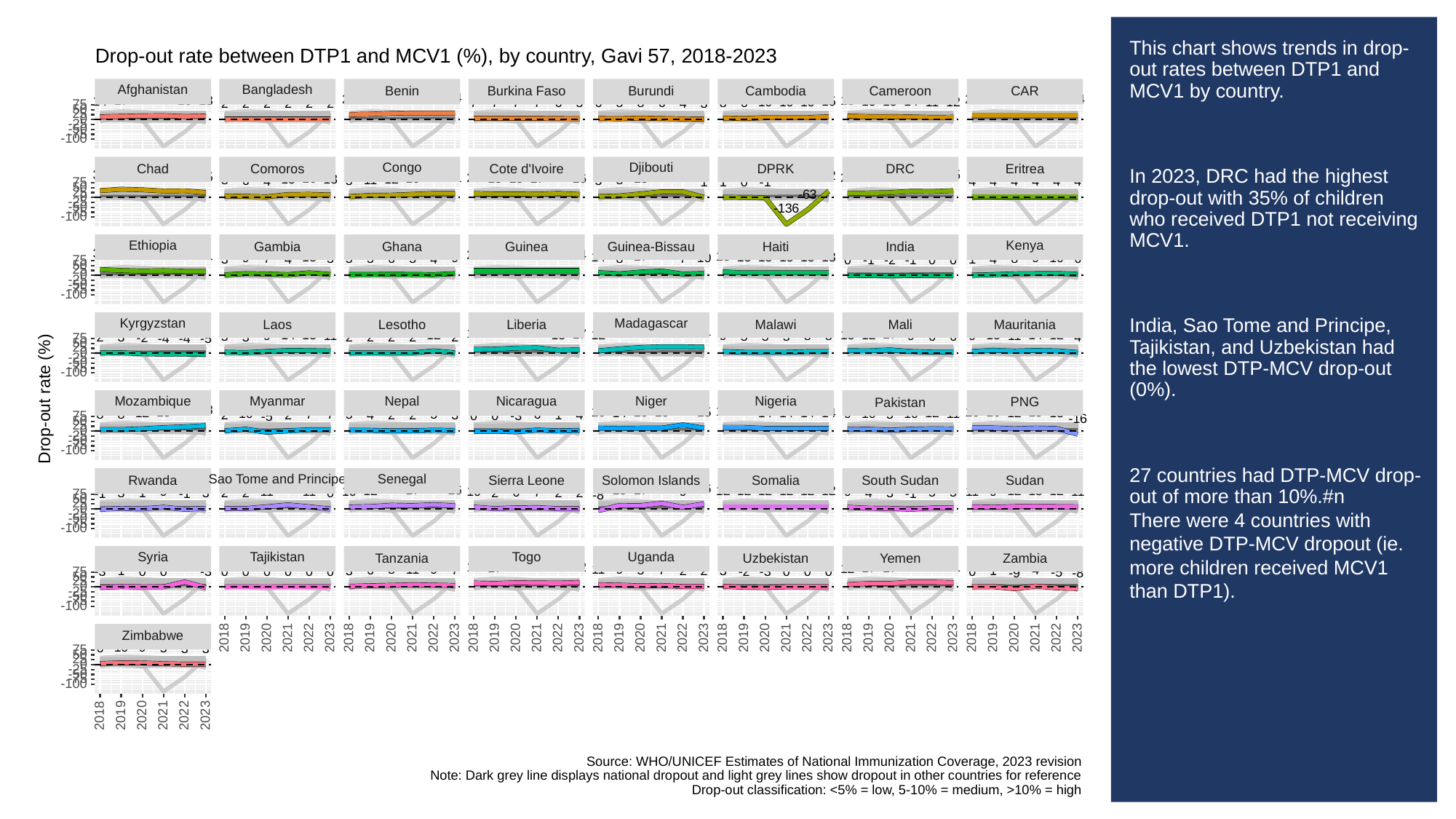

# This chart shows trends in drop-out rates between DTP1 and MCV1 by country.

In 2023, DRC had the highest drop-out with 35% of children who received DTP1 not receiving MCV1.

India, Sao Tome and Principe, Tajikistan, and Uzbekistan had the lowest DTP-MCV drop-out (0%).

27 countries had DTP-MCV drop-out of more than 10%.#n
There were 4 countries with negative DTP-MCV dropout (ie. more children received MCV1 than DTP1).

Drop-out rate between DTP1 and MCV1 (%), by country, Gavi 57, 2018-2023

Afghanistan
Bangladesh
Cambodia
Cameroon
CAR
Benin
Burkina Faso
Burundi
34
34
34
32
28
26
24
24
24
24
24
24
20
19
18
18
17
16
15
15
15
14
14
12
11
10
10
10
8
8
6
6
6
6
7
7
7
7
5
5
3
4
2
2
2
2
2
2
75

50

25

0

-25

-50

-75

-100

Congo
Djibouti
Chad
Comoros
Cote d'Ivoire
DRC
Eritrea
DPRK
42
39
35
35
34
33
32
32
31
29
29
25
25
23
22
21
21
21
20
18
18
18
17
16
16
16
15
13
12
11
8
8
6
5
5
4
4
4
4
4
4
4
1
1
0
75
-1

50

25

-63

0

-25

-50

-136

-75

-100

Kenya
Ethiopia
Gambia
Ghana
Guinea
Guinea-Bissau
Haiti
India
30
25
24
24
24
24
24
24
24
22
22
21
21
18
17
14
13
13
13
13
13
13
10
10
9
9
9
8
8
6
6
7
7
5
5
5
5
3
4
4
4
1
0
0
0
75
-1
-1
-2

50

25

0

-25

-50

-75

-100

Kyrgyzstan
Madagascar
Laos
Lesotho
Liberia
Malawi
Mali
Mauritania
33
33
31
29
28
26
22
21
19
17
17
15
15
14
14
13
13
12
12
12
12
11
11
9
9
9
9
8
8
6
6
5
5
5
5
3
3
4
2
2
2
2
2
2
75
-2
-4
-4
-5

50

25

0

-25

-50

-75

-100

Drop-out rate (%)
Myanmar
Nicaragua
Niger
Nigeria
Mozambique
Nepal
PNG
Pakistan
32
28
22
19
19
18
16
16
15
15
15
15
15
14
14
14
14
14
13
12
12
12
11
10
10
10
9
8
8
6
7
7
5
5
5
3
4
4
2
2
2
2
1
0
0
75
-3
-5
-16

50

25

0

-25

-50

-75

-100

Senegal
Sao Tome and Principe
Sierra Leone
Solomon Islands
Somalia
South Sudan
Sudan
Rwanda
29
26
22
21
19
18
17
17
16
13
12
12
12
12
12
12
12
12
12
11
11
11
11
10
10
9
9
9
9
6
7
5
5
3
3
3
4
2
2
2
2
2
1
0
75
-1
-1
-1
-8

50

25

0

-25

-50

-75

-100

Syria
Tajikistan
Togo
Uganda
Uzbekistan
Tanzania
Yemen
Zambia
25
24
24
22
21
21
20
19
19
17
17
17
12
11
11
9
9
8
6
7
7
5
3
3
4
2
2
1
1
0
0
0
0
0
0
0
0
0
0
0
0
75
-2
-3
-3
-3
-5
-8
-9

50

25

0

-25

-50

-75

-100

Zimbabwe
2023
2023
2023
2023
2023
2023
2023
2018
2019
2020
2021
2022
2018
2019
2020
2021
2022
2018
2019
2020
2021
2022
2018
2019
2020
2021
2022
2018
2019
2020
2021
2022
2018
2019
2020
2021
2022
2018
2019
2020
2021
2022
10
9
6
5
3
3
75

50

25

0

-25

-50

-75

-100

2023
2018
2019
2020
2021
2022
Source: WHO/UNICEF Estimates of National Immunization Coverage, 2023 revision
Note: Dark grey line displays national dropout and light grey lines show dropout in other countries for reference
Drop-out classification: <5% = low, 5-10% = medium, >10% = high